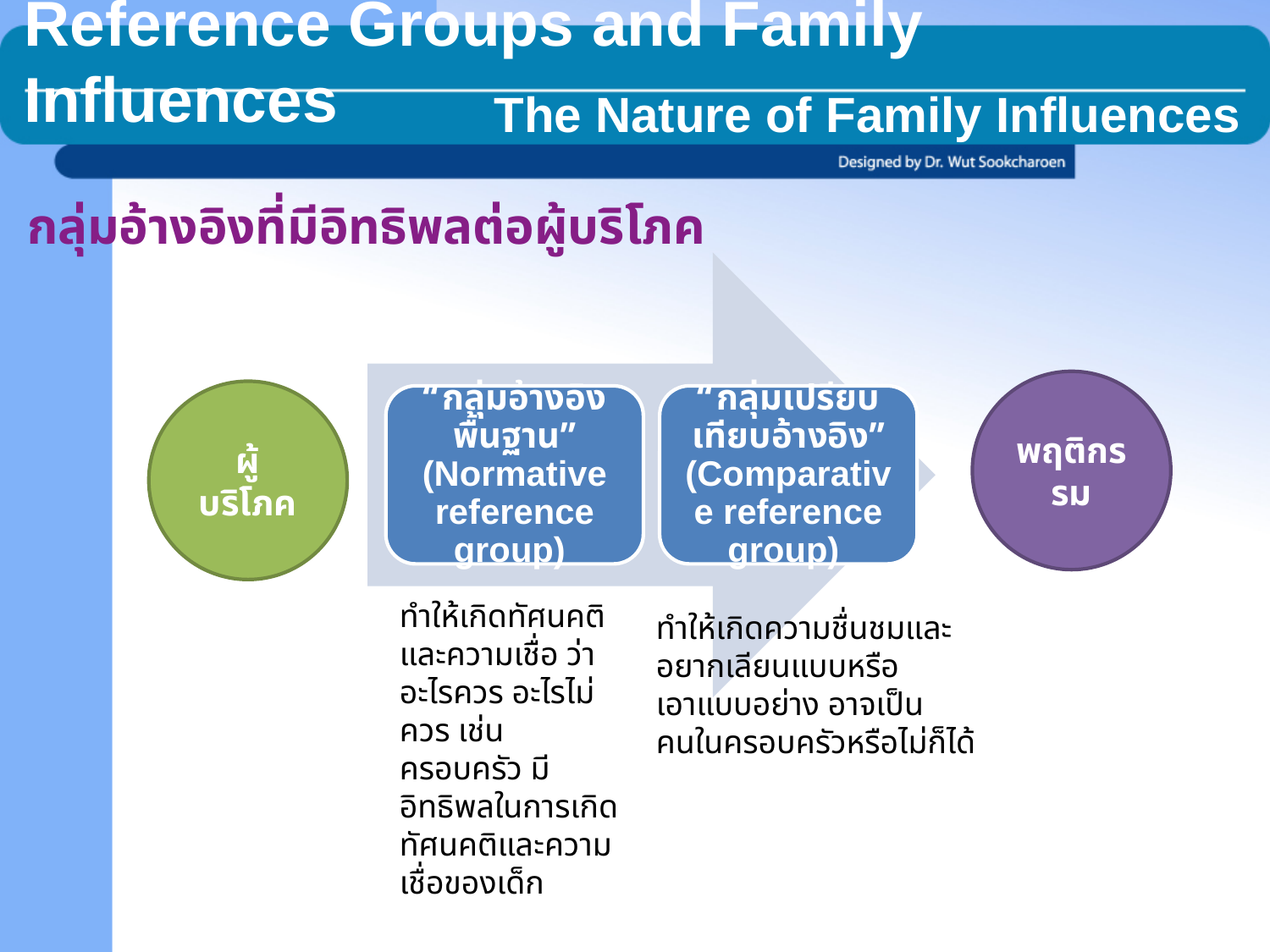

Reference Groups and Family Influences
The Nature of Family Influences
กลุ่มอ้างอิงที่มีอิทธิพลต่อผู้บริโภค
“กลุ่มอ้างอิงพื้นฐาน” (Normative reference group)
“กลุ่มเปรียบเทียบอ้างอิง” (Comparative reference group)
พฤติกรรม
ผู้บริโภค
ทำให้เกิดทัศนคติและความเชื่อ ว่าอะไรควร อะไรไม่ควร เช่น
ครอบครัว มีอิทธิพลในการเกิดทัศนคติและความเชื่อของเด็ก
ทำให้เกิดความชื่นชมและ
อยากเลียนแบบหรือ
เอาแบบอย่าง อาจเป็น
คนในครอบครัวหรือไม่ก็ได้